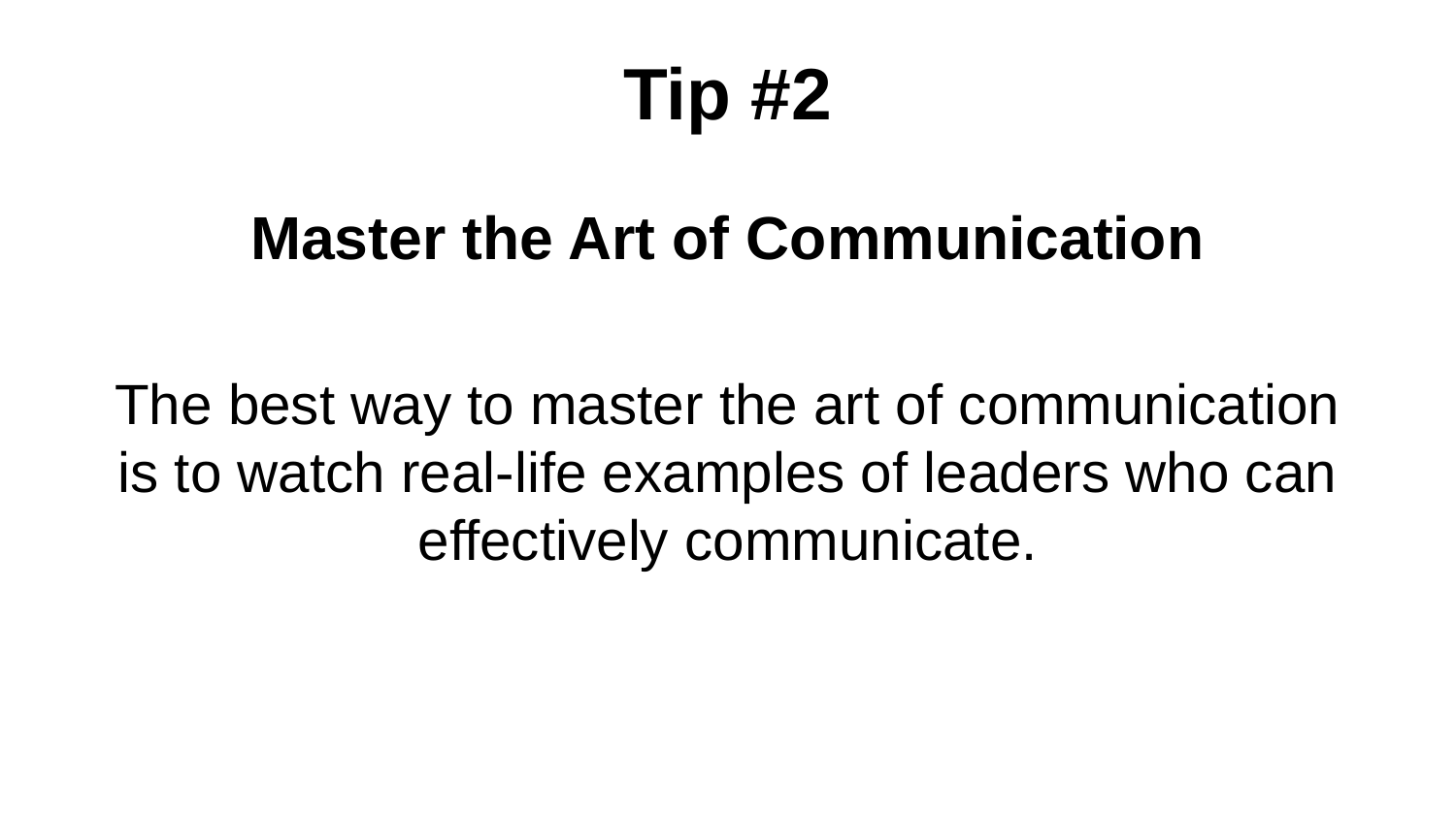

# Tip #2

Master the Art of Communication

The best way to master the art of communication is to watch real-life examples of leaders who can effectively communicate.